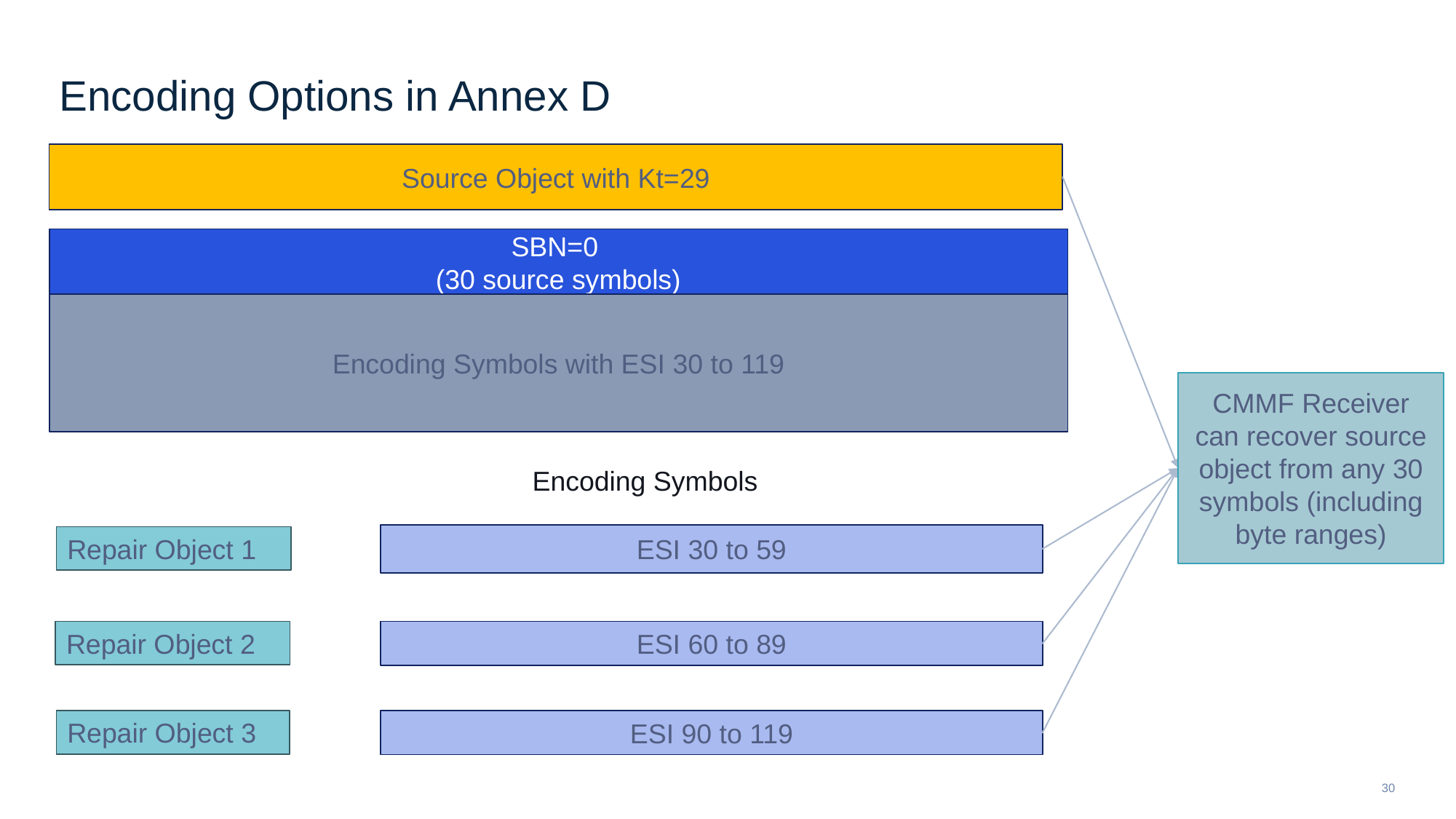

# Encoding Options in Annex D
Source Object with Kt=29
SBN=0
(30 source symbols)
Encoding Symbols with ESI 30 to 119
CMMF Receiver can recover source object from any 30 symbols (including byte ranges)
Encoding Symbols
ESI 30 to 59
Repair Object 1
Repair Object 2
ESI 60 to 89
Repair Object 3
ESI 90 to 119